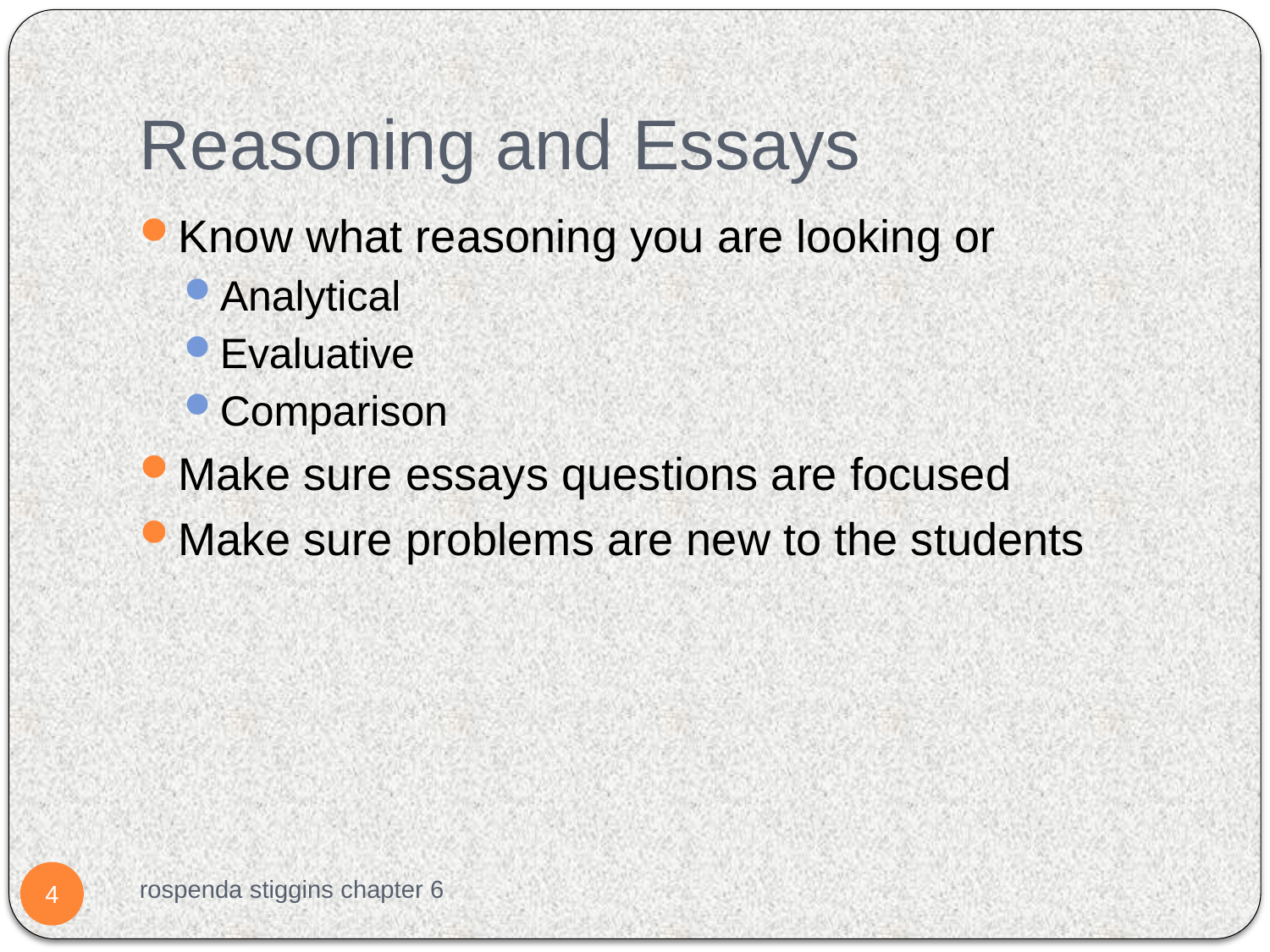

# Reasoning and Essays
Know what reasoning you are looking or
Analytical
Evaluative
Comparison
Make sure essays questions are focused
Make sure problems are new to the students
rospenda stiggins chapter 6
4